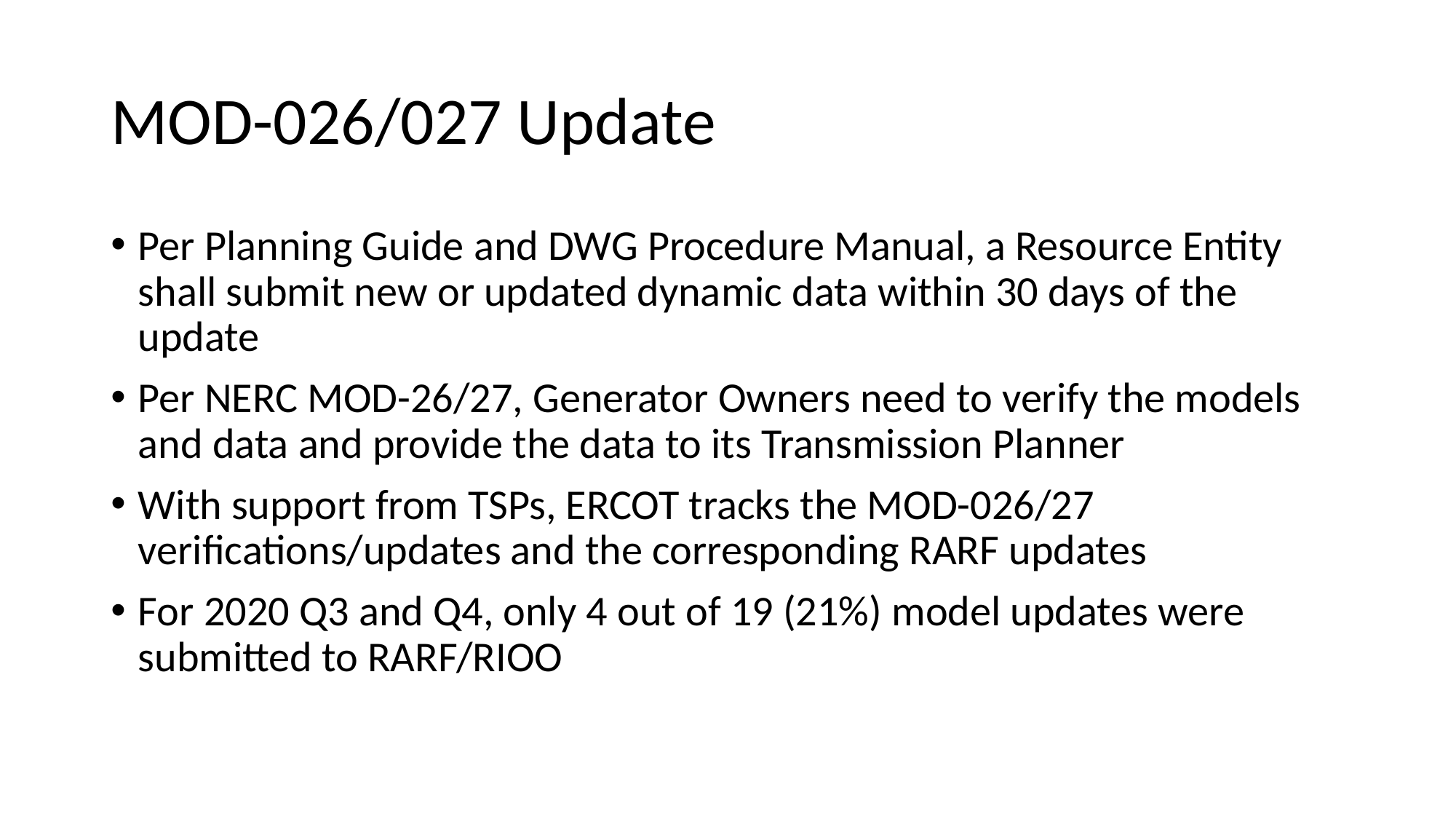

# MOD-026/027 Update
Per Planning Guide and DWG Procedure Manual, a Resource Entity shall submit new or updated dynamic data within 30 days of the update
Per NERC MOD-26/27, Generator Owners need to verify the models and data and provide the data to its Transmission Planner
With support from TSPs, ERCOT tracks the MOD-026/27 verifications/updates and the corresponding RARF updates
For 2020 Q3 and Q4, only 4 out of 19 (21%) model updates were submitted to RARF/RIOO